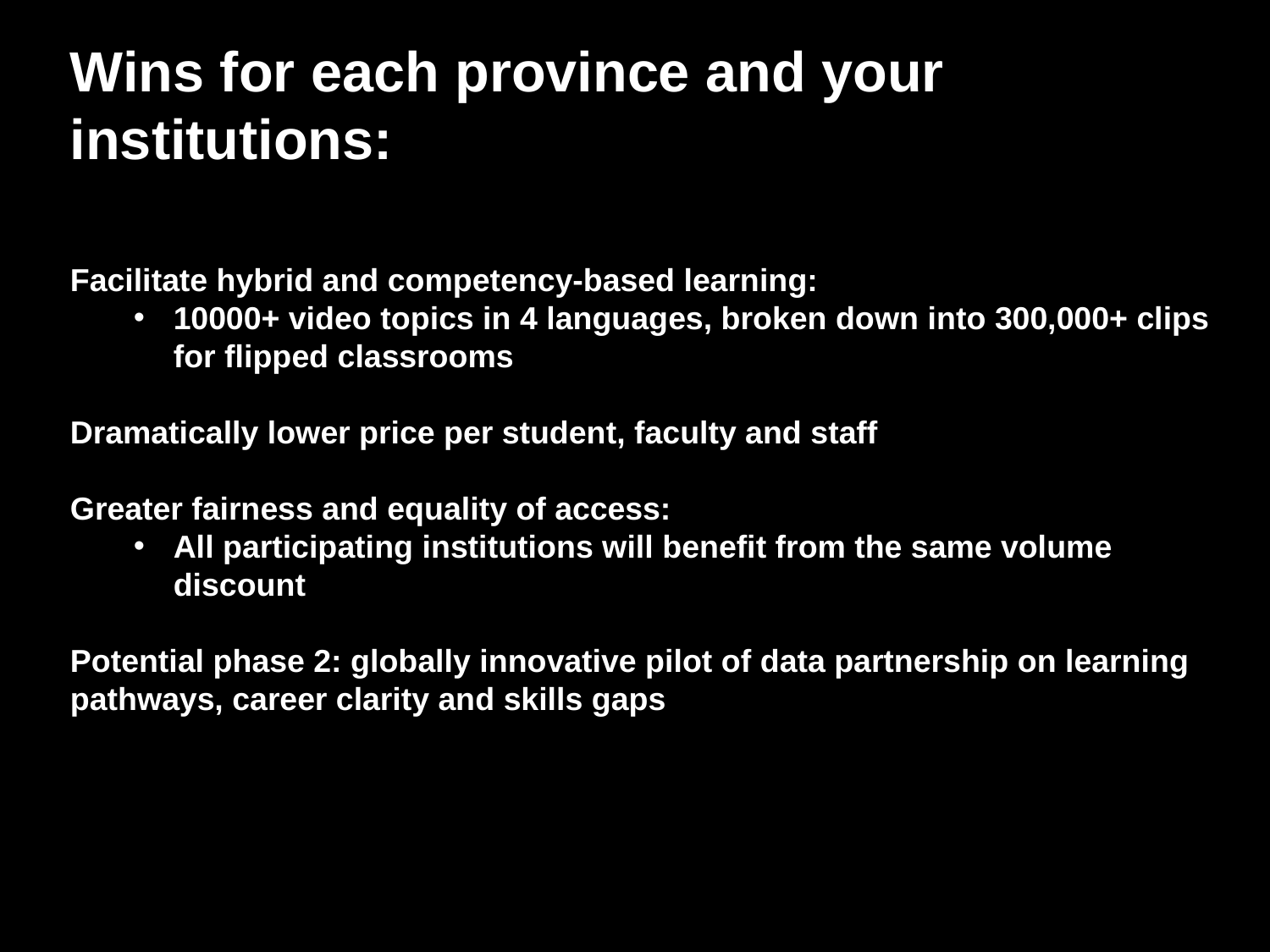

Wins for each province and your institutions:

Facilitate hybrid and competency-based learning:
10000+ video topics in 4 languages, broken down into 300,000+ clips for flipped classrooms

Dramatically lower price per student, faculty and staff

Greater fairness and equality of access:
All participating institutions will benefit from the same volume discount

Potential phase 2: globally innovative pilot of data partnership on learning pathways, career clarity and skills gaps

#